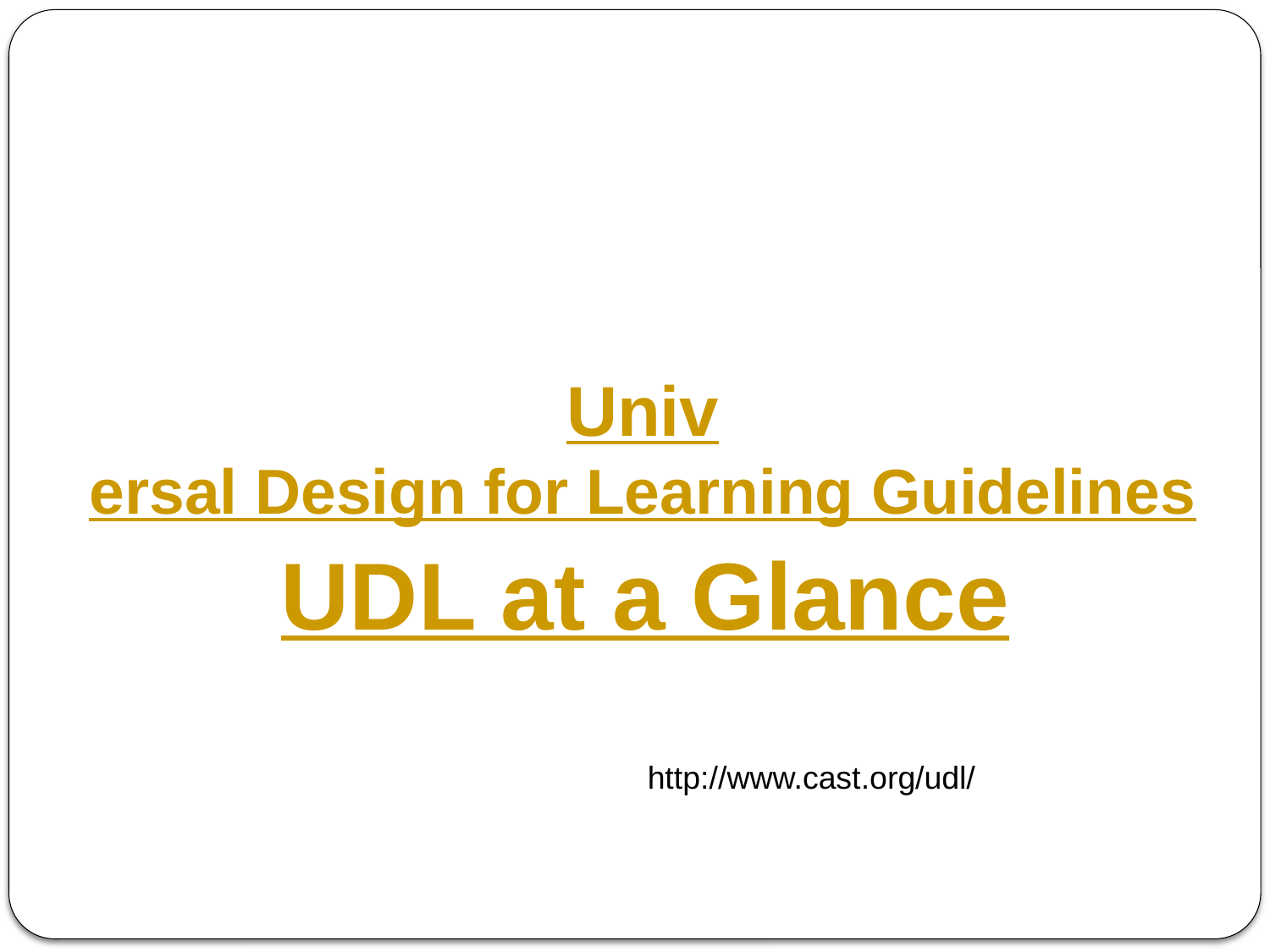

Universal Design for Learning Guidelines
UDL at a Glance
http://www.cast.org/udl/